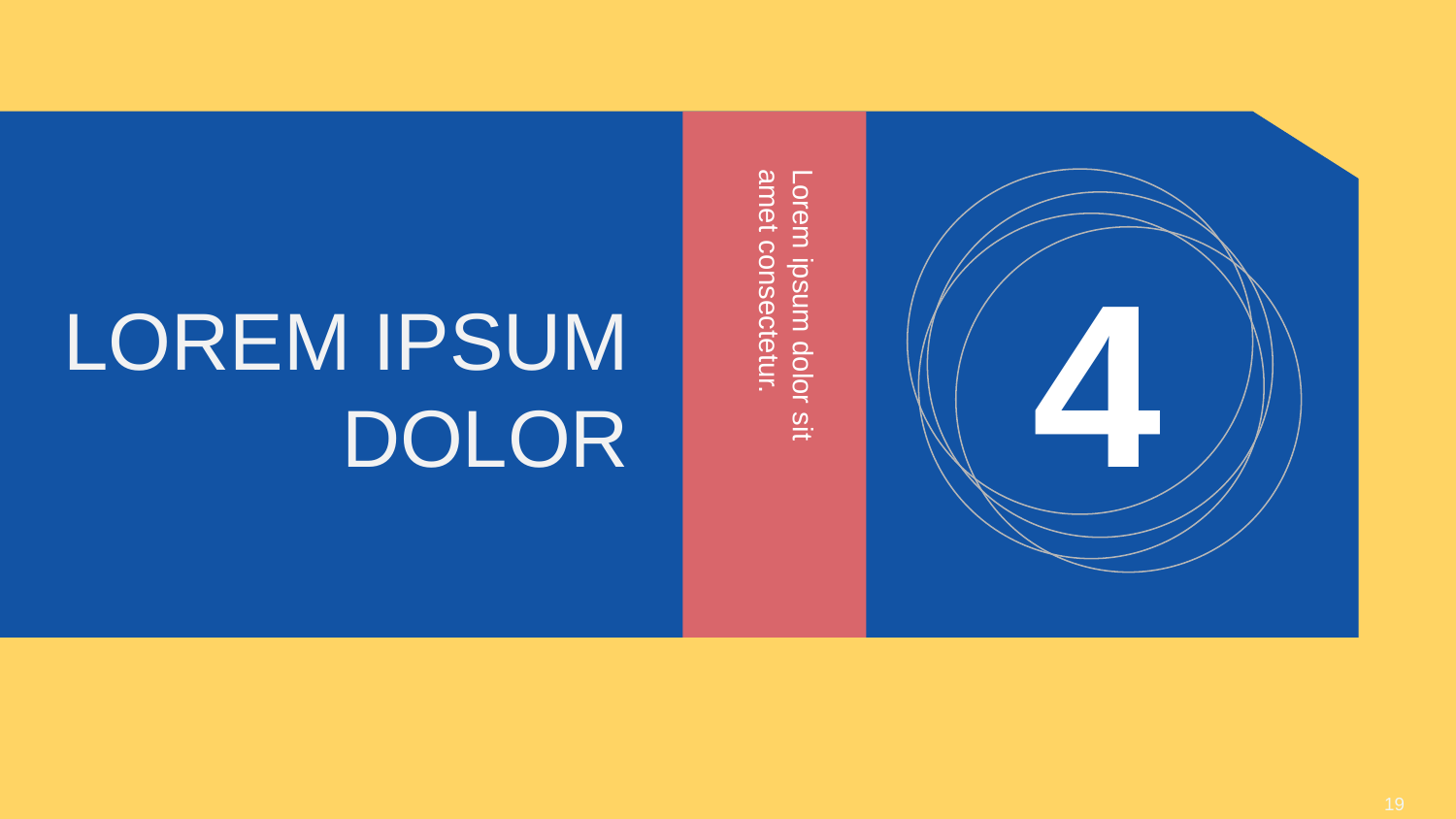

Lorem ipsum dolor sit amet consectetur.

4
LOREM IPSUM DOLOR